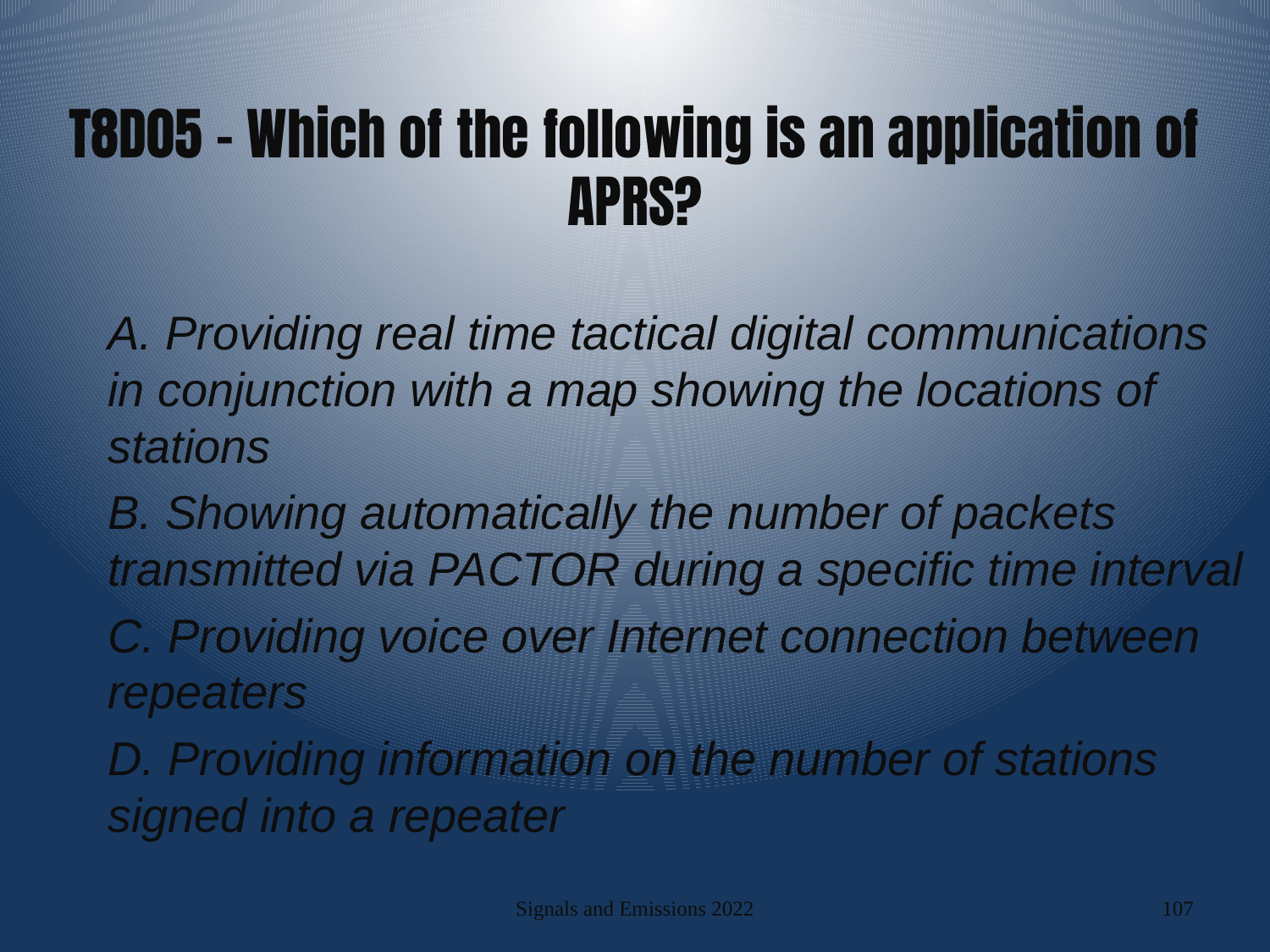

# T8D05 - Which of the following is an application of APRS?
A. Providing real time tactical digital communications in conjunction with a map showing the locations of stations
B. Showing automatically the number of packets transmitted via PACTOR during a specific time interval
C. Providing voice over Internet connection between repeaters
D. Providing information on the number of stations signed into a repeater

Signals and Emissions 2022
107